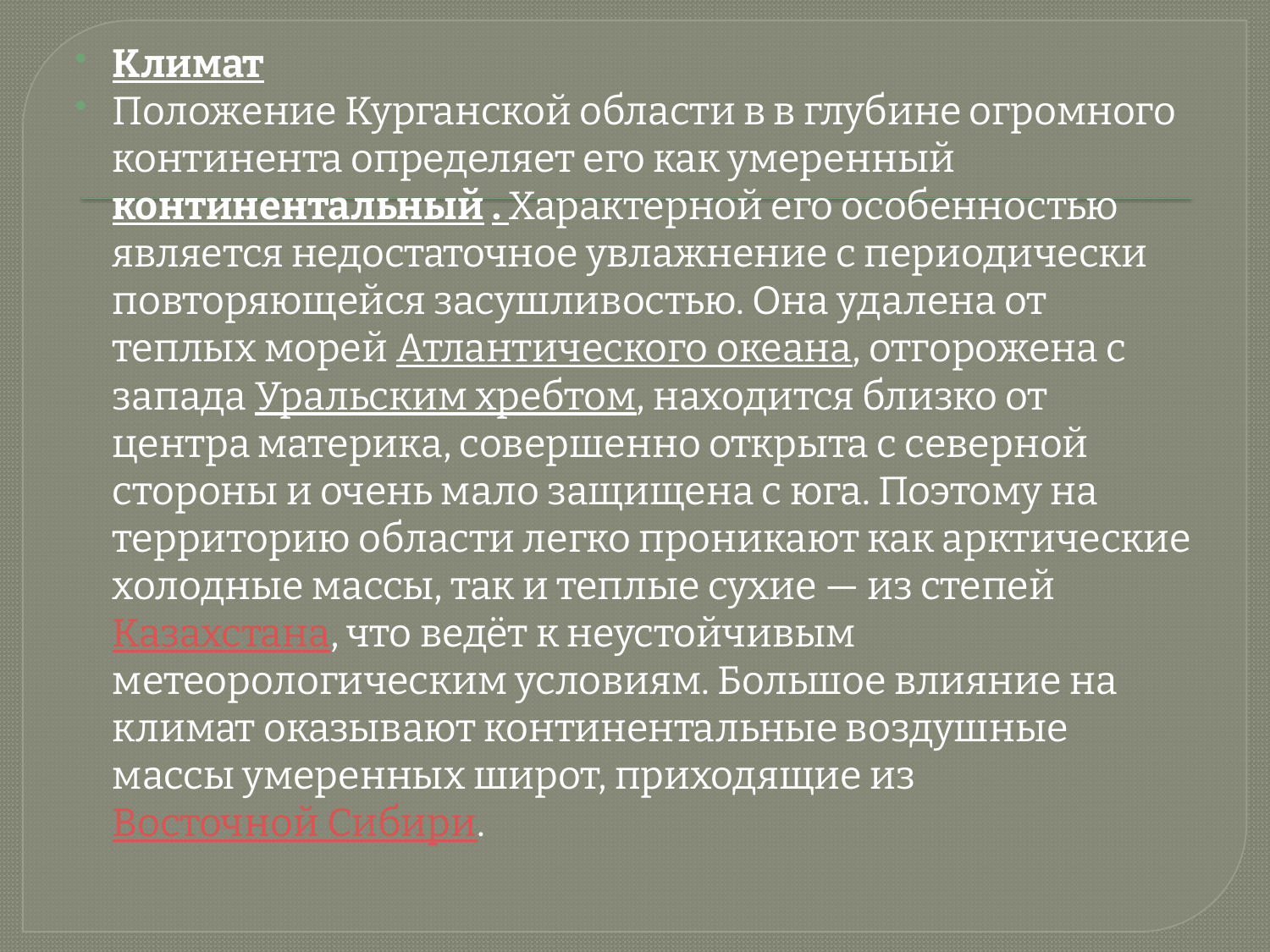

Климат
Положение Курганской области в в глубине огромного континента определяет его как умеренный континентальный . Характерной его особенностью является недостаточное увлажнение с периодически повторяющейся засушливостью. Она удалена от теплых морей Атлантического океана, отгорожена с запада Уральским хребтом, находится близко от центра материка, совершенно открыта с северной стороны и очень мало защищена с юга. Поэтому на территорию области легко проникают как арктические холодные массы, так и теплые сухие — из степей Казахстана, что ведёт к неустойчивым метеорологическим условиям. Большое влияние на климат оказывают континентальные воздушные массы умеренных широт, приходящие из Восточной Сибири.

#